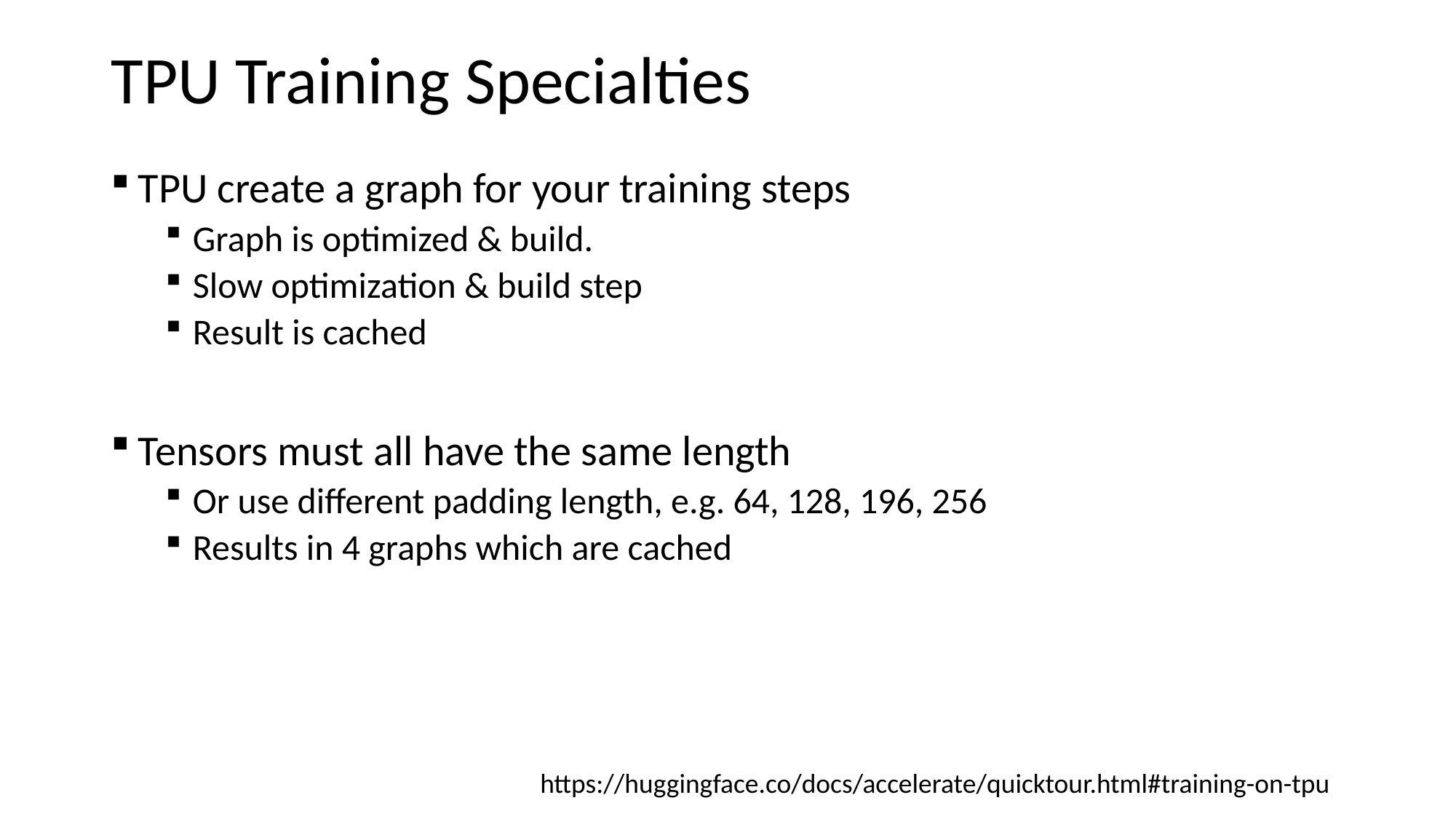

# TPU Training Specialties
TPU create a graph for your training steps
Graph is optimized & build.
Slow optimization & build step
Result is cached

Tensors must all have the same length
Or use different padding length, e.g. 64, 128, 196, 256
Results in 4 graphs which are cached

https://huggingface.co/docs/accelerate/quicktour.html#training-on-tpu